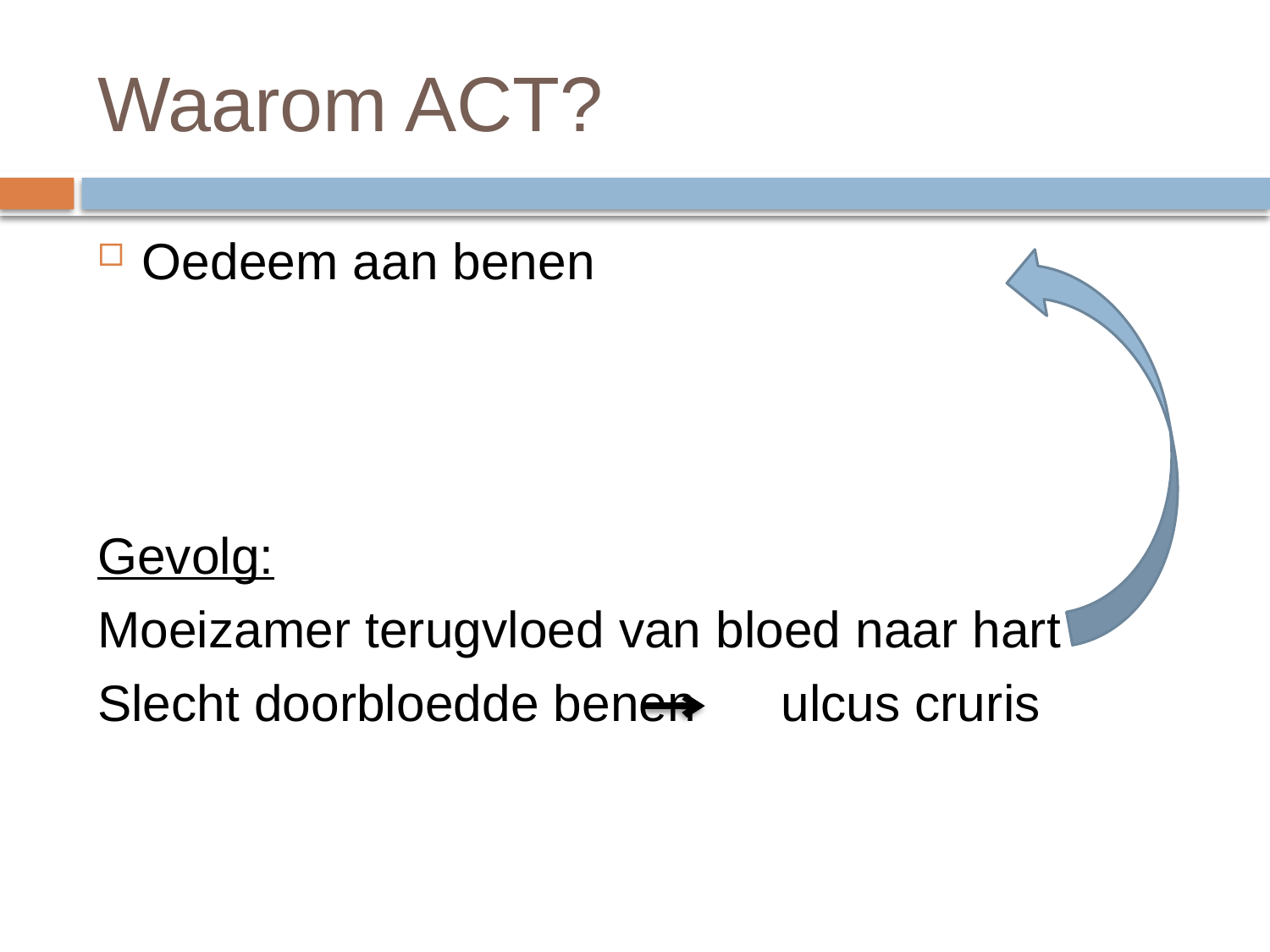

# Waarom ACT?
Oedeem aan benen

Gevolg:
Moeizamer terugvloed van bloed naar hart
Slecht doorbloedde benen      ulcus cruris